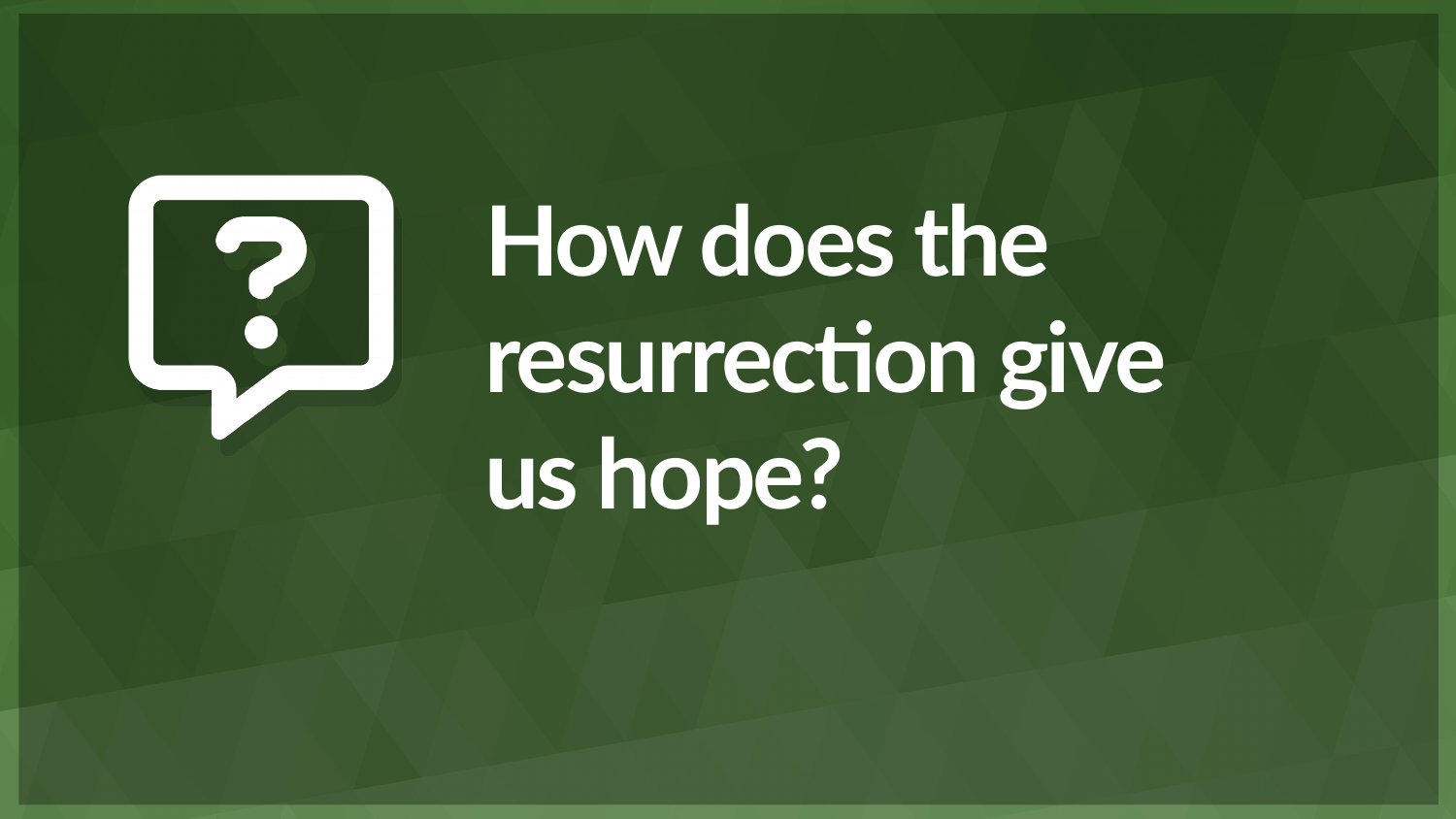

# How does the resurrection give us hope?